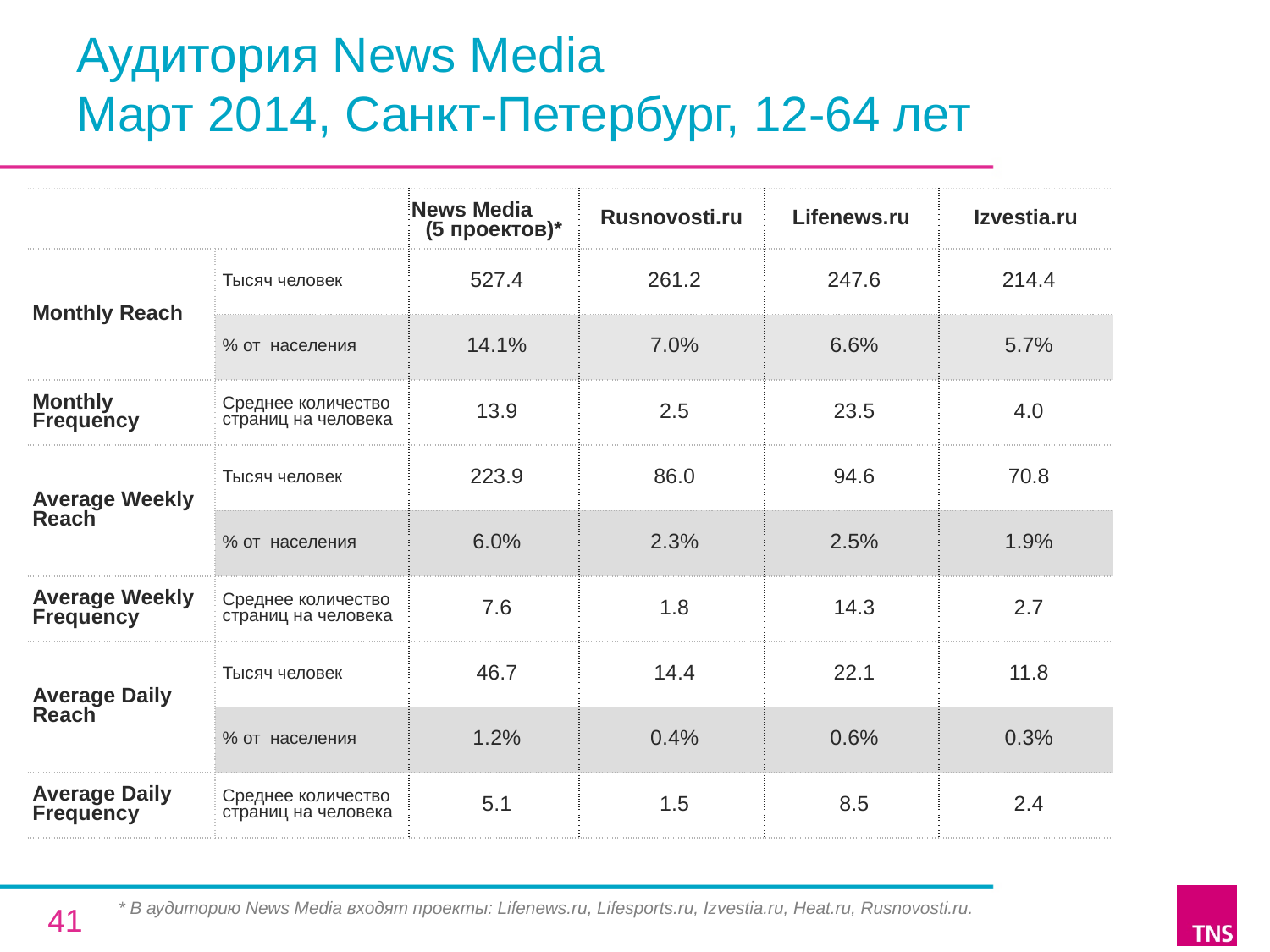

# Аудитория News Media Март 2014, Санкт-Петербург, 12-64 лет
|  |  | News Media (5 проектов)\* | Rusnovosti.ru | Lifenews.ru | Izvestia.ru |
| --- | --- | --- | --- | --- | --- |
| Monthly Reach | Тысяч человек | 527.4 | 261.2 | 247.6 | 214.4 |
|  | % от населения | 14.1% | 7.0% | 6.6% | 5.7% |
| Monthly Frequency | Среднее количество страниц на человека | 13.9 | 2.5 | 23.5 | 4.0 |
| Average Weekly Reach | Тысяч человек | 223.9 | 86.0 | 94.6 | 70.8 |
|  | % от населения | 6.0% | 2.3% | 2.5% | 1.9% |
| Average Weekly Frequency | Среднее количество страниц на человека | 7.6 | 1.8 | 14.3 | 2.7 |
| Average Daily Reach | Тысяч человек | 46.7 | 14.4 | 22.1 | 11.8 |
|  | % от населения | 1.2% | 0.4% | 0.6% | 0.3% |
| Average Daily Frequency | Среднее количество страниц на человека | 5.1 | 1.5 | 8.5 | 2.4 |
* В аудиторию News Media входят проекты: Lifenews.ru, Lifesports.ru, Izvestia.ru, Heat.ru, Rusnovosti.ru.
41